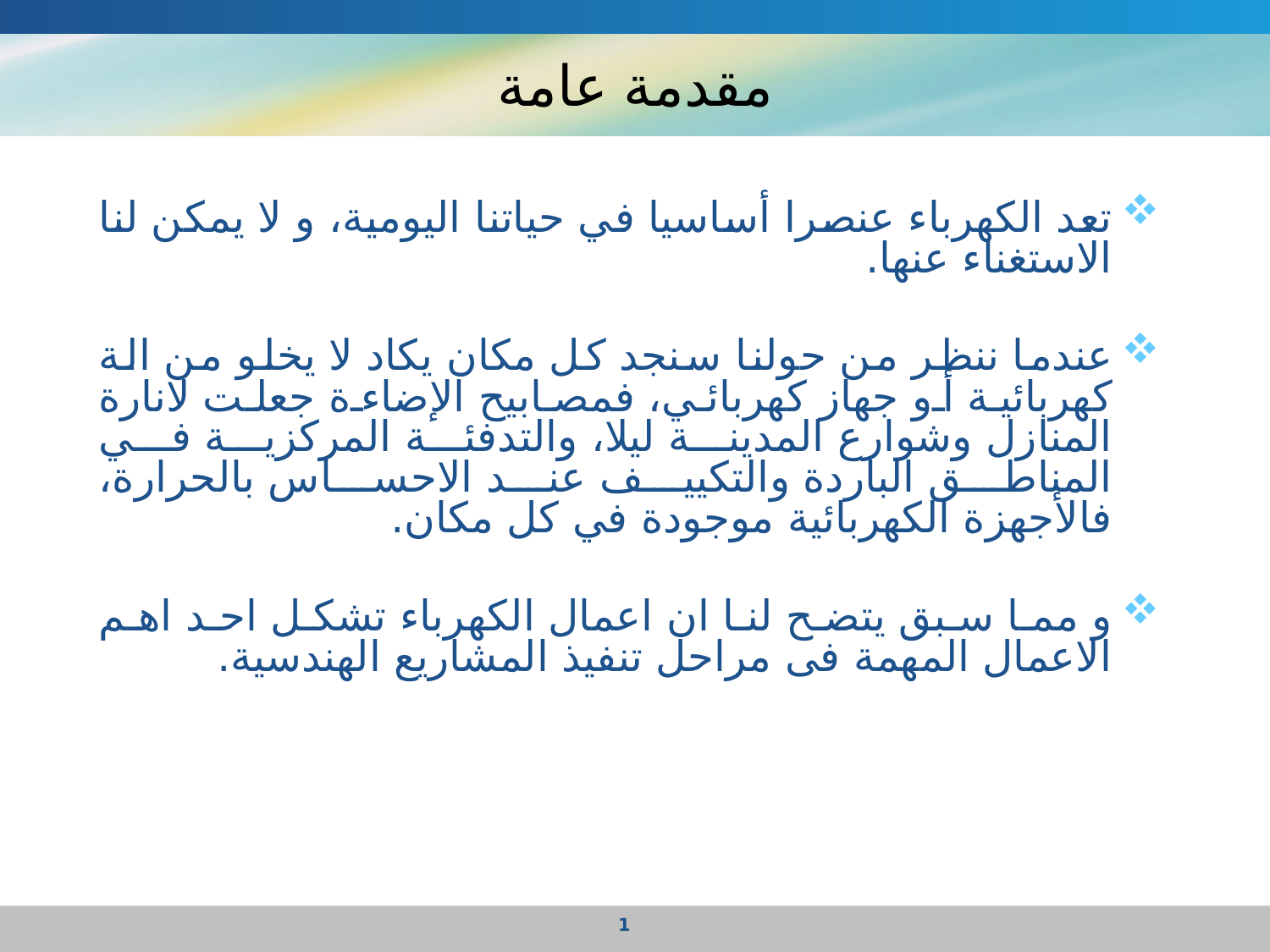

# مقدمة عامة
تعد الكهرباء عنصرا أساسيا في حياتنا اليومية، و لا يمكن لنا الاستغناء عنها.

عندما ننظر من حولنا سنجد كل مكان يكاد لا يخلو من الة كهربائية أو جهاز كهربائي، فمصابيح الإضاءة جعلت لانارة المنازل وشوارع المدينة ليلا، والتدفئة المركزية في المناطق الباردة والتكييف عند الاحساس بالحرارة، فالأجهزة الكهربائية موجودة في كل مكان.

و مما سبق يتضح لنا ان اعمال الكهرباء تشكل احد اهم الاعمال المهمة فى مراحل تنفيذ المشاريع الهندسية.
1